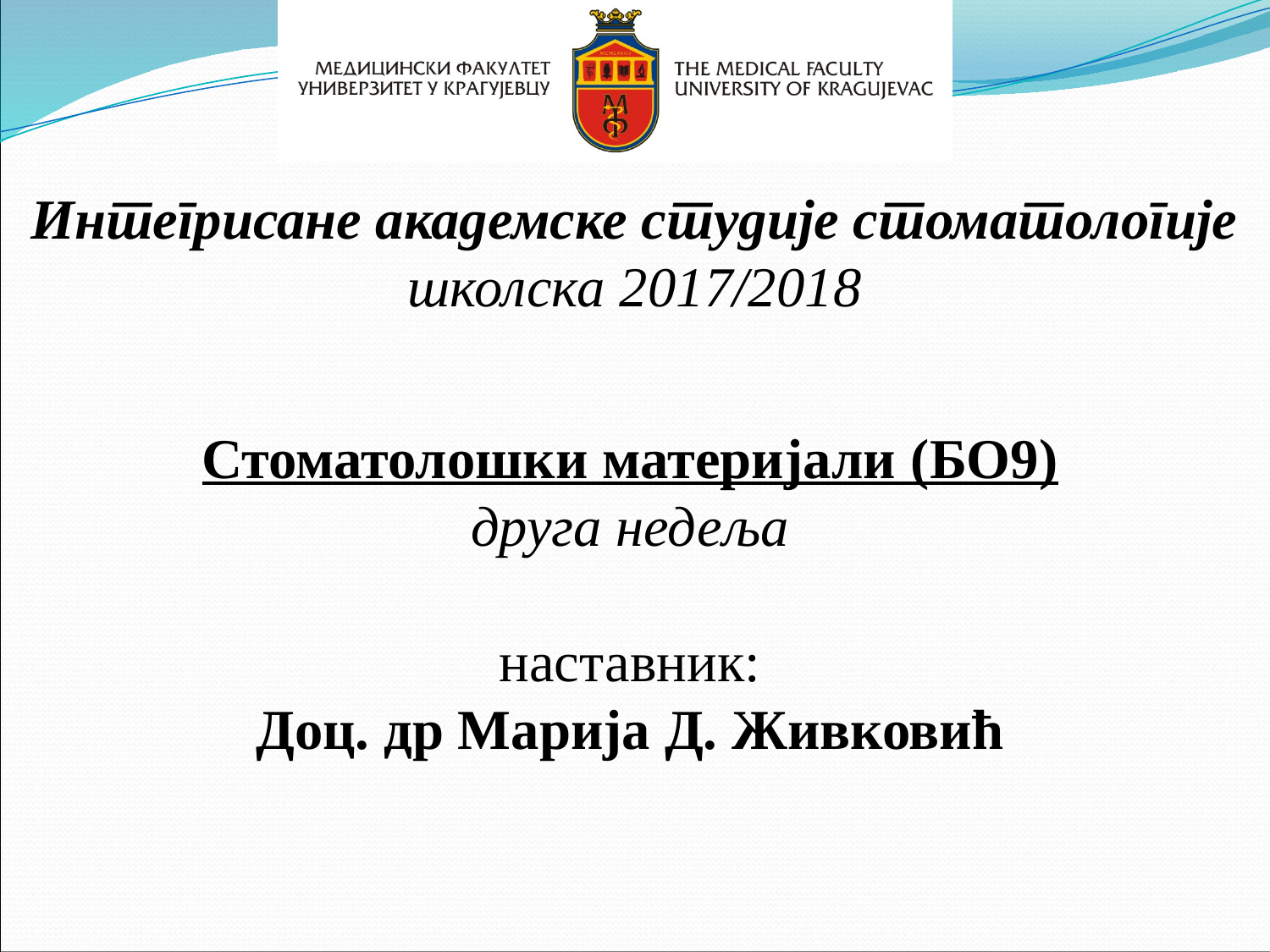

Интегрисане академске студије стоматологије
школска 2017/2018
Стоматолошки материјали (БО9)
друга недеља
наставник:
Доц. др Марија Д. Живковић